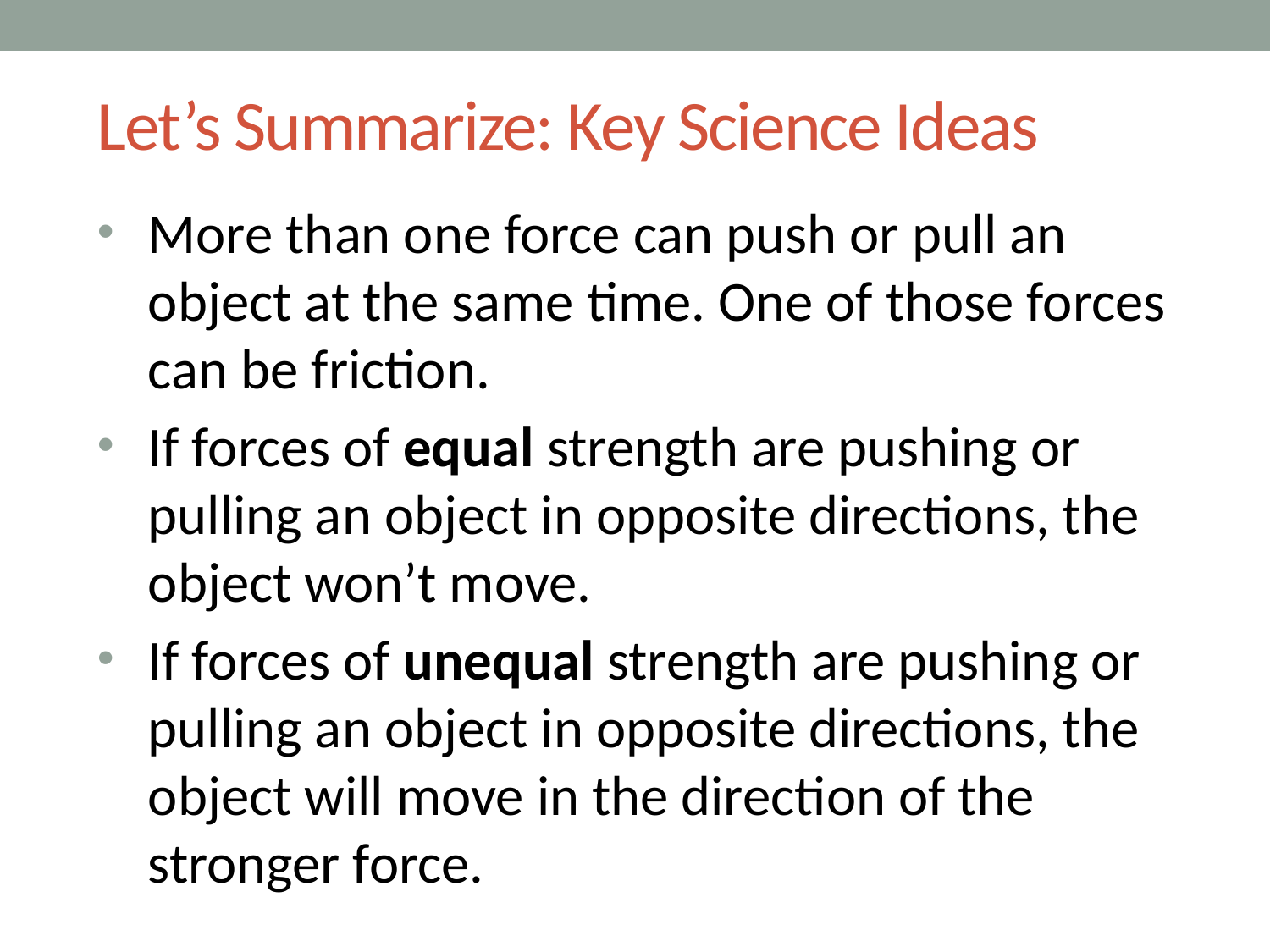

# Let’s Summarize: Key Science Ideas
More than one force can push or pull an object at the same time. One of those forces can be friction.
If forces of equal strength are pushing or pulling an object in opposite directions, the object won’t move.
If forces of unequal strength are pushing or pulling an object in opposite directions, the object will move in the direction of the stronger force.